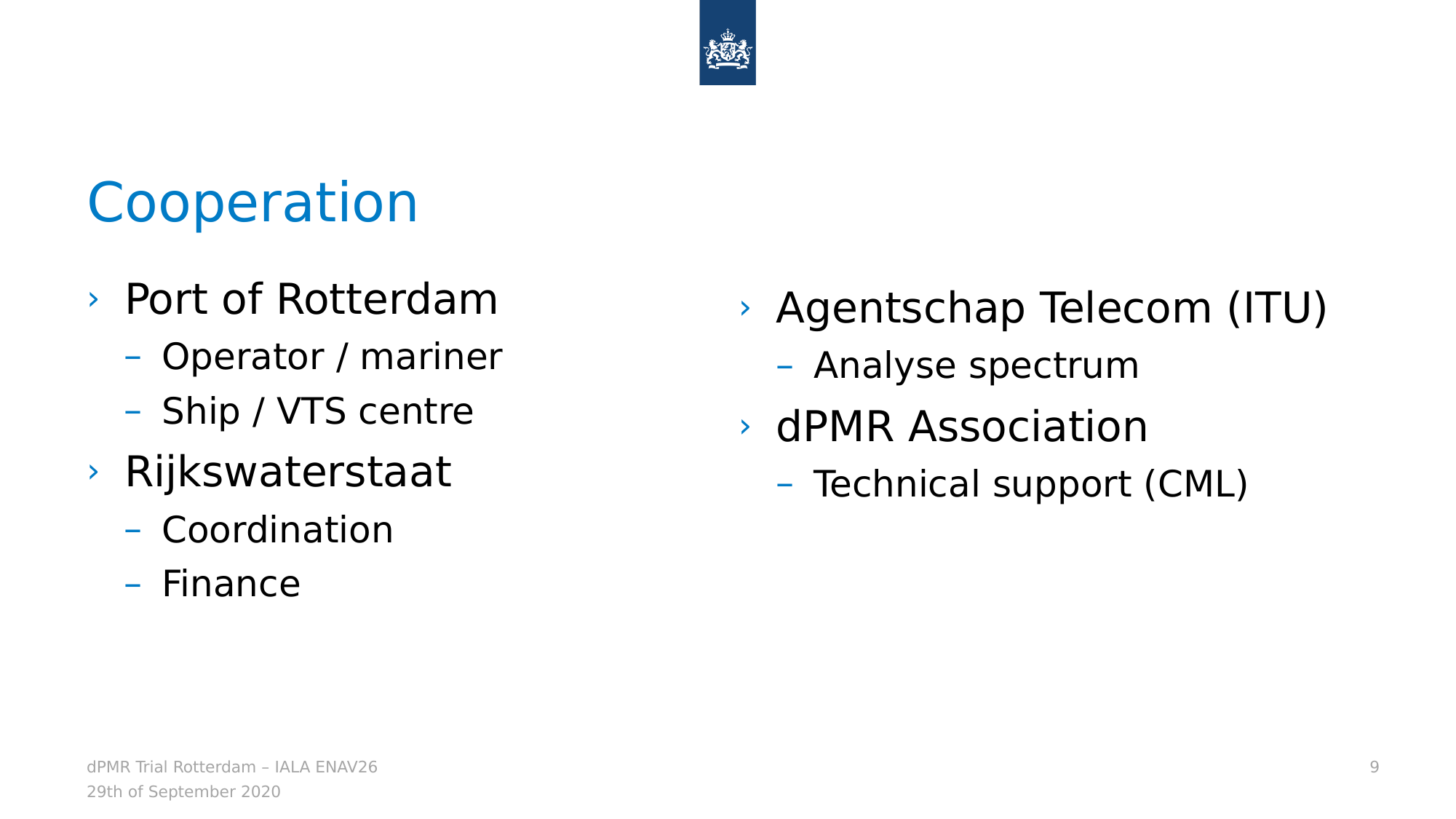

# Cooperation
Port of Rotterdam
Operator / mariner
Ship / VTS centre
Rijkswaterstaat
Coordination
Finance

Agentschap Telecom (ITU)
Analyse spectrum
dPMR Association
Technical support (CML)

dPMR Trial Rotterdam – IALA ENAV26
9
29th of September 2020